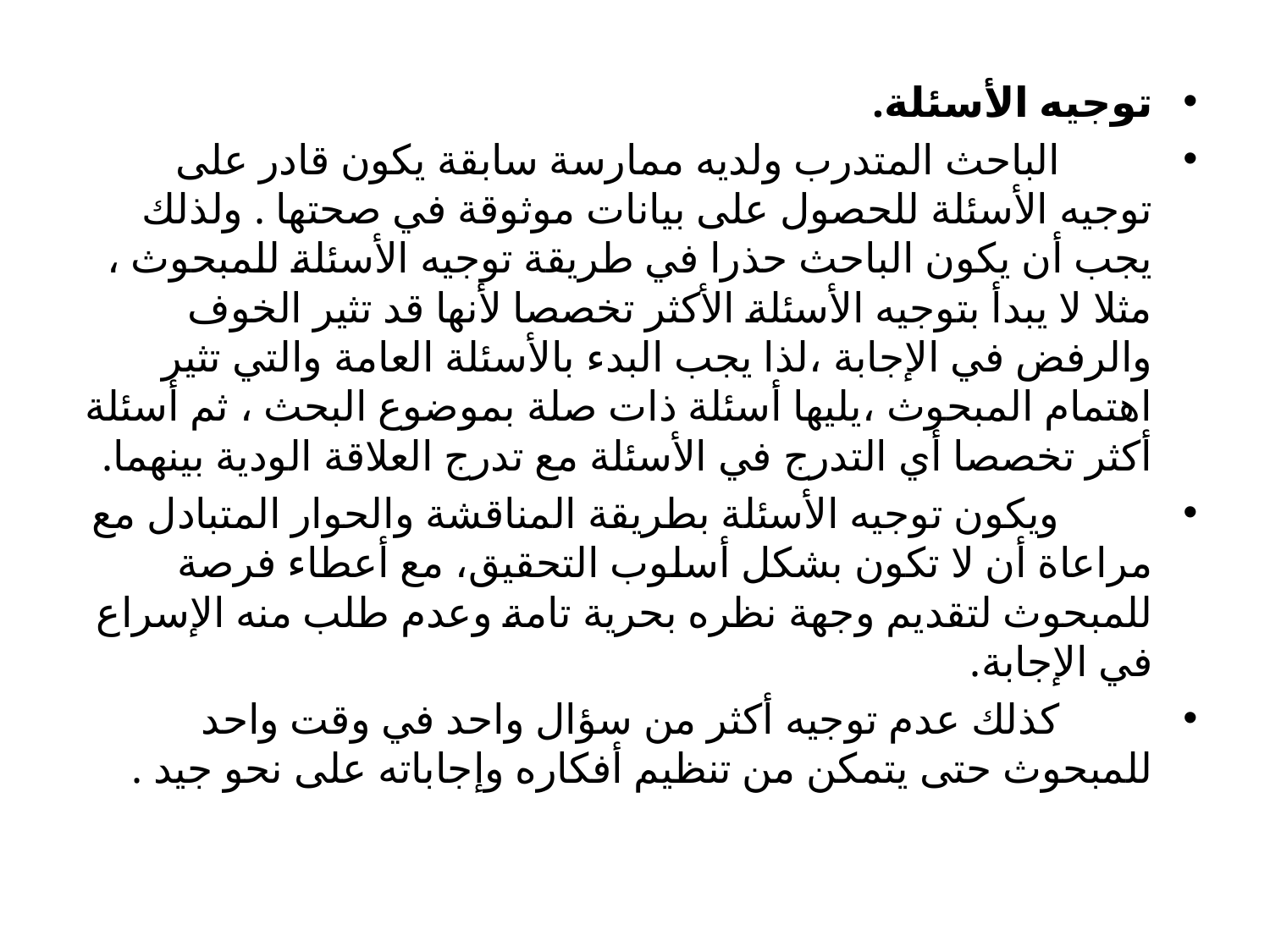

توجيه الأسئلة.
		الباحث المتدرب ولديه ممارسة سابقة يكون قادر على توجيه الأسئلة للحصول على بيانات موثوقة في صحتها . ولذلك يجب أن يكون الباحث حذرا في طريقة توجيه الأسئلة للمبحوث ، مثلا لا يبدأ بتوجيه الأسئلة الأكثر تخصصا لأنها قد تثير الخوف والرفض في الإجابة ،لذا يجب البدء بالأسئلة العامة والتي تثير اهتمام المبحوث ،يليها أسئلة ذات صلة بموضوع البحث ، ثم أسئلة أكثر تخصصا أي التدرج في الأسئلة مع تدرج العلاقة الودية بينهما.
		ويكون توجيه الأسئلة بطريقة المناقشة والحوار المتبادل مع مراعاة أن لا تكون بشكل أسلوب التحقيق، مع أعطاء فرصة للمبحوث لتقديم وجهة نظره بحرية تامة وعدم طلب منه الإسراع في الإجابة.
		كذلك عدم توجيه أكثر من سؤال واحد في وقت واحد للمبحوث حتى يتمكن من تنظيم أفكاره وإجاباته على نحو جيد .